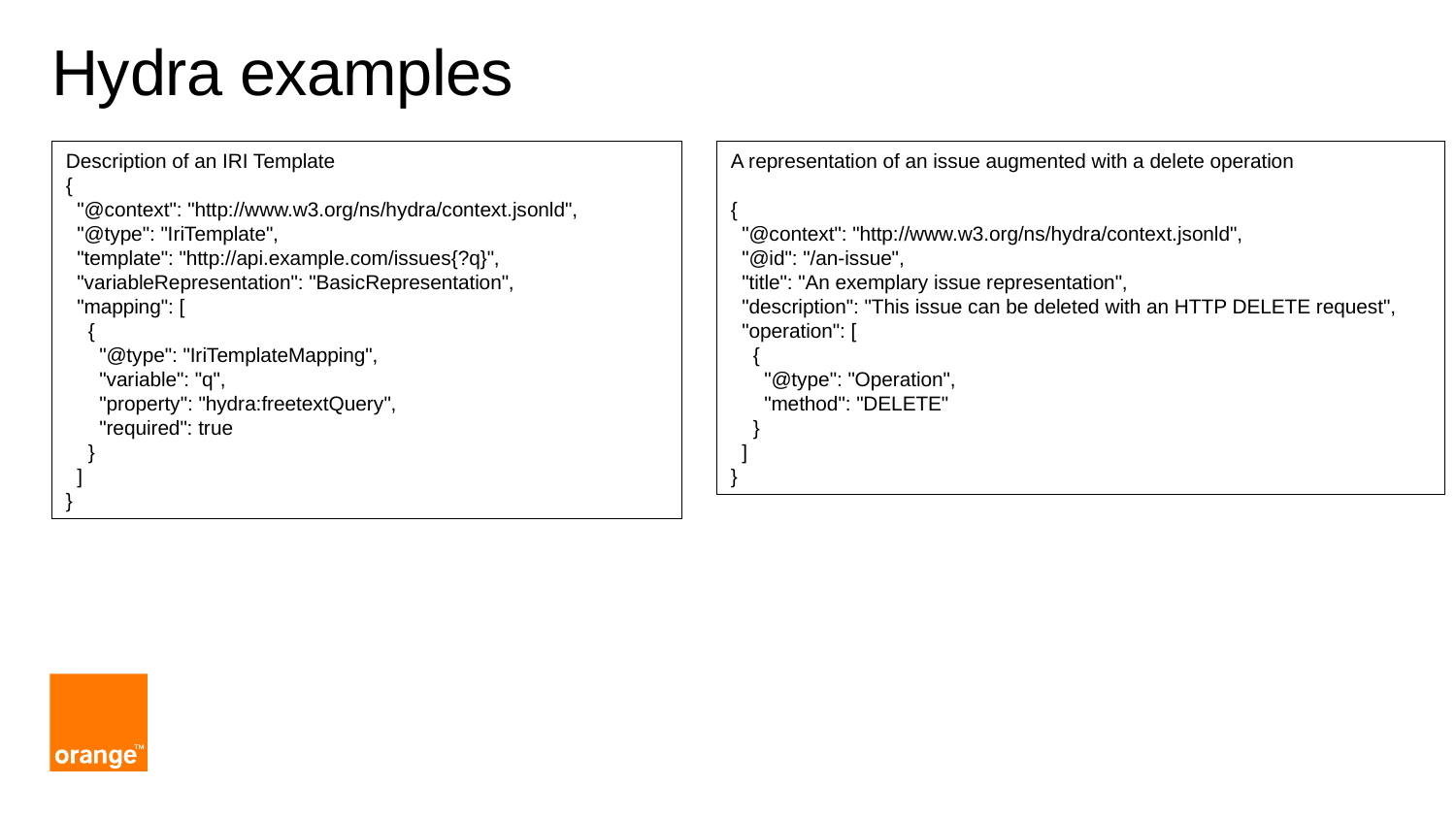

# Hydra examples
A representation of an issue augmented with a delete operation

{
  "@context": "http://www.w3.org/ns/hydra/context.jsonld",
  "@id": "/an-issue",
  "title": "An exemplary issue representation",
  "description": "This issue can be deleted with an HTTP DELETE request",
  "operation": [
    {
      "@type": "Operation",
      "method": "DELETE"
    }
  ]
}
Description of an IRI Template
{
  "@context": "http://www.w3.org/ns/hydra/context.jsonld",
  "@type": "IriTemplate",
  "template": "http://api.example.com/issues{?q}",
  "variableRepresentation": "BasicRepresentation",
  "mapping": [
    {
      "@type": "IriTemplateMapping",
      "variable": "q",
      "property": "hydra:freetextQuery",
      "required": true
    }
  ]
}